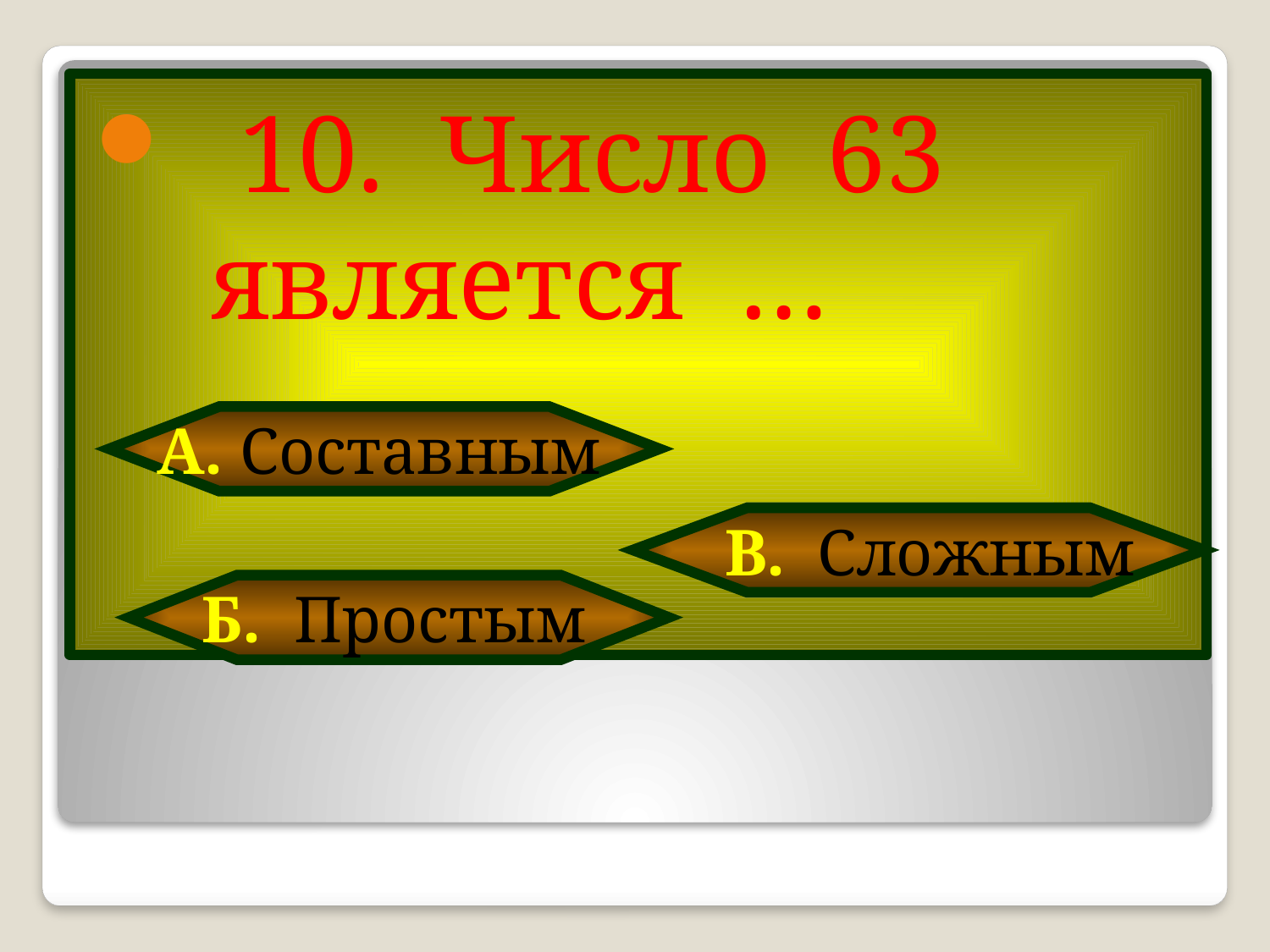

10.  Число  63 является  …
А. Составным
  В.  Сложным
Б.  Простым
#